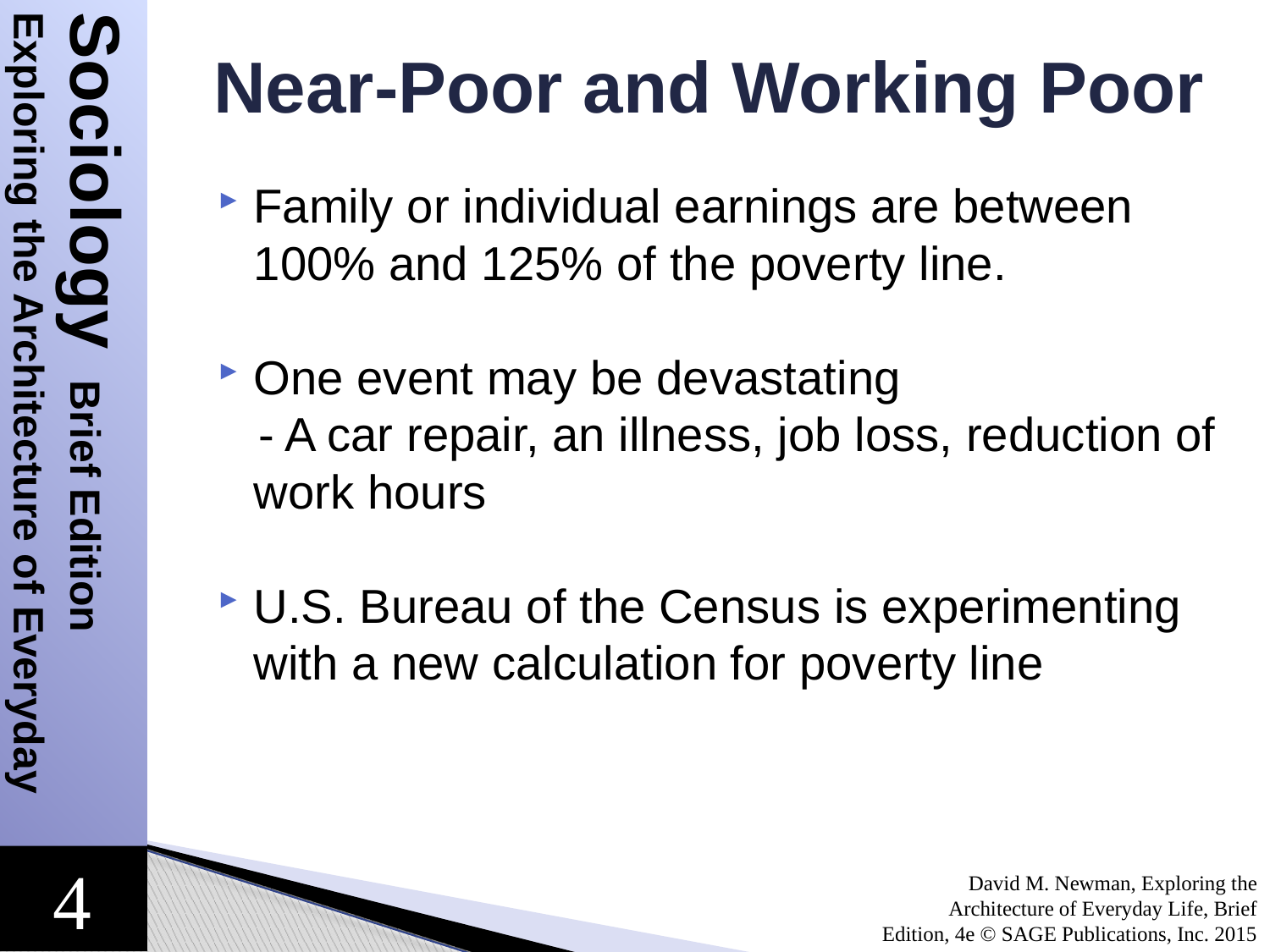

Near-Poor and Working Poor
Family or individual earnings are between 100% and 125% of the poverty line.

One event may be devastating
   - A car repair, an illness, job loss, reduction of work hours

U.S. Bureau of the Census is experimenting with a new calculation for poverty line
David M. Newman, Exploring the Architecture of Everyday Life, Brief Edition, 4e © SAGE Publications, Inc. 2015